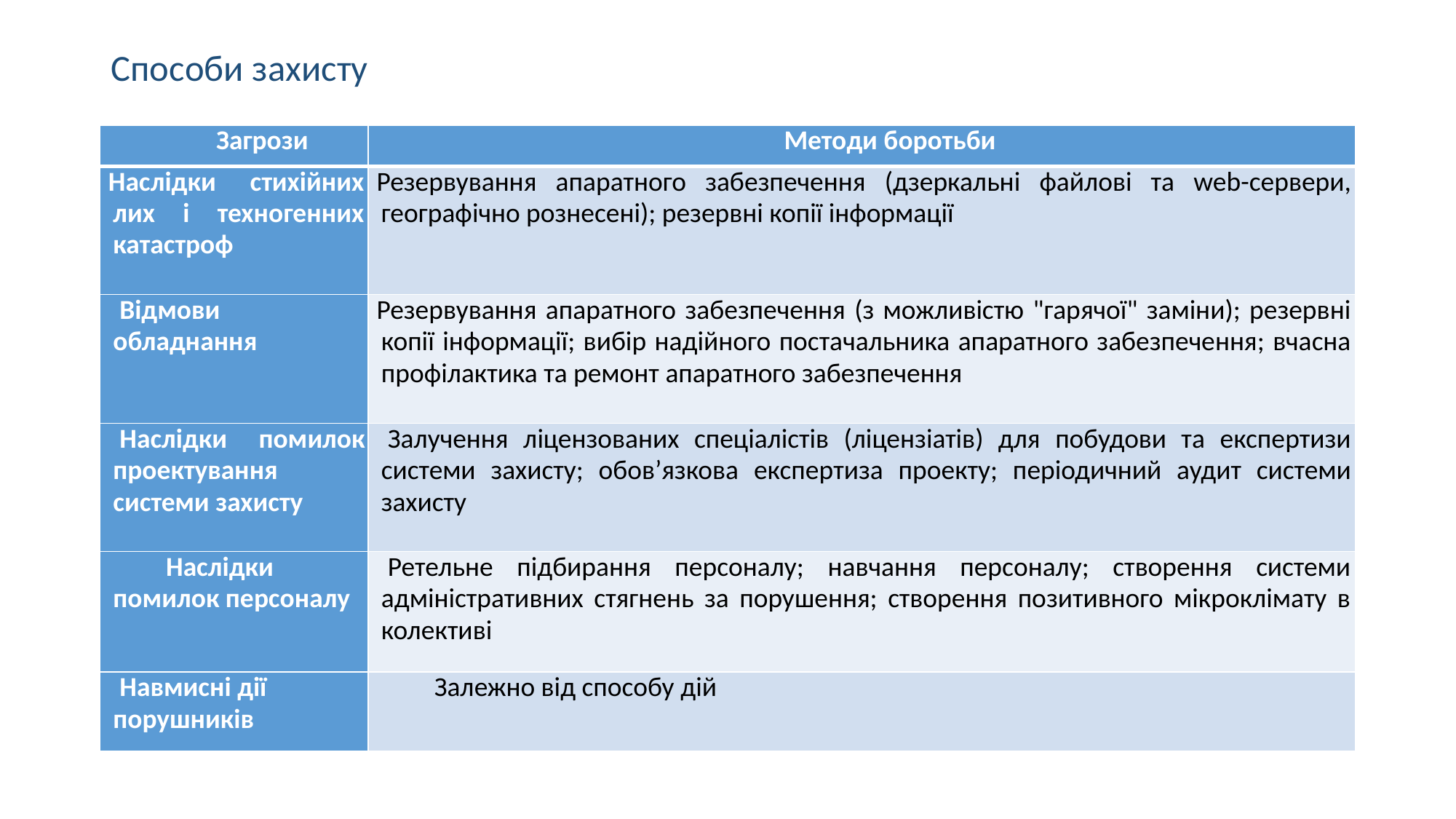

# Способи захисту
| Загрози | Методи боротьби |
| --- | --- |
| Наслідки стихійних лих і техногенних катастроф | Резервування апаратного забезпечення (дзеркальні файлові та web-сервери, географічно рознесені); резервні копії інформації |
| Відмови обладнання | Резервування апаратного забезпечення (з можливістю "гарячої" заміни); резервні копії інформації; вибір надійного постачальника апаратного забезпечення; вчасна профілактика та ремонт апаратного забезпечення |
| Наслідки помилок проектування системи захисту | Залучення ліцензованих спеціалістів (ліцензіатів) для побудови та експертизи системи захисту; обов’язкова експертиза проекту; періодичний аудит системи захисту |
| Наслідки помилок персоналу | Ретельне підбирання персоналу; навчання персоналу; створення системи адміністративних стягнень за порушення; створення позитивного мікроклімату в колективі |
| Навмисні дії порушників | Залежно від способу дій |